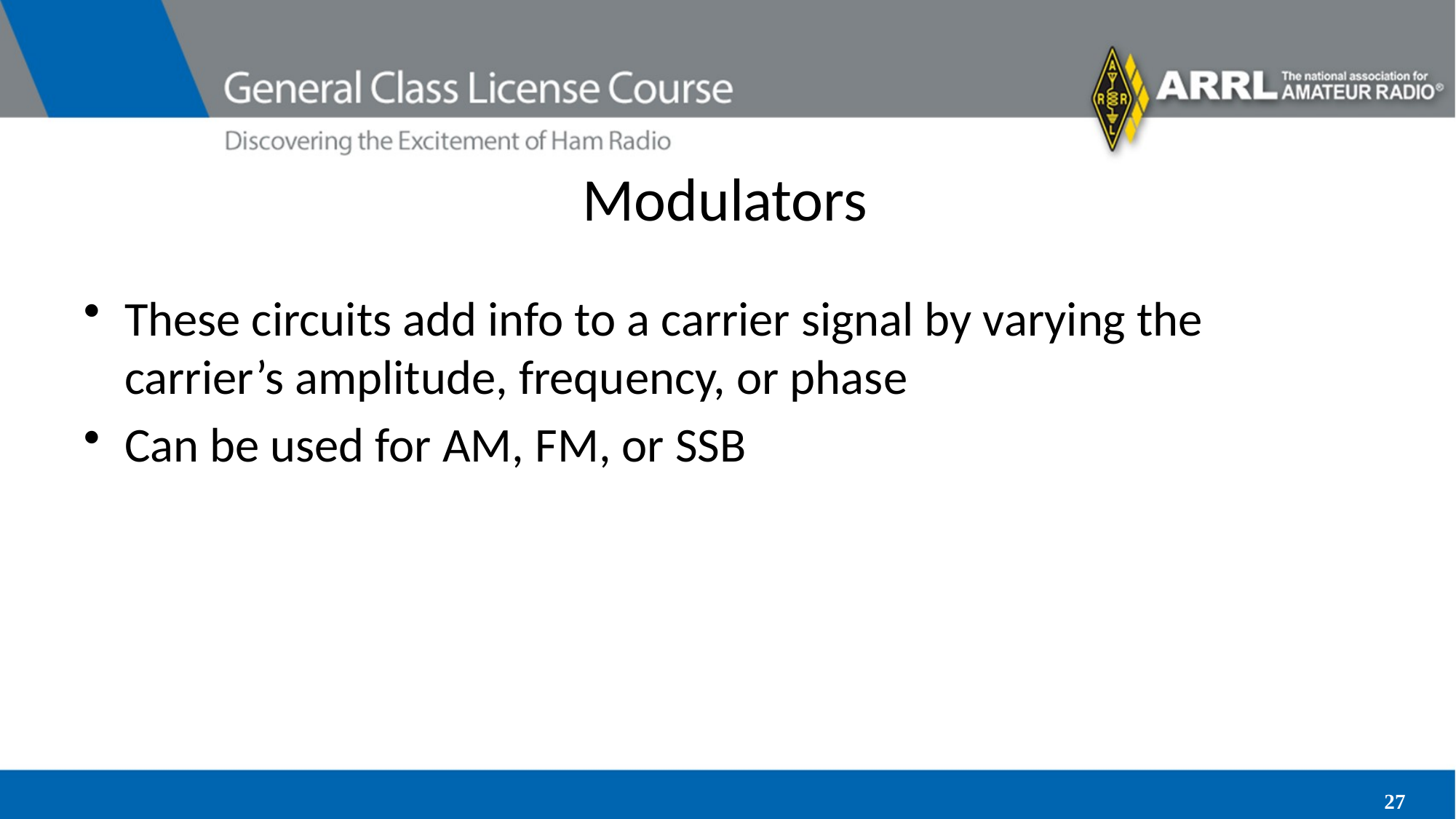

# Modulators
These circuits add info to a carrier signal by varying the carrier’s amplitude, frequency, or phase
Can be used for AM, FM, or SSB